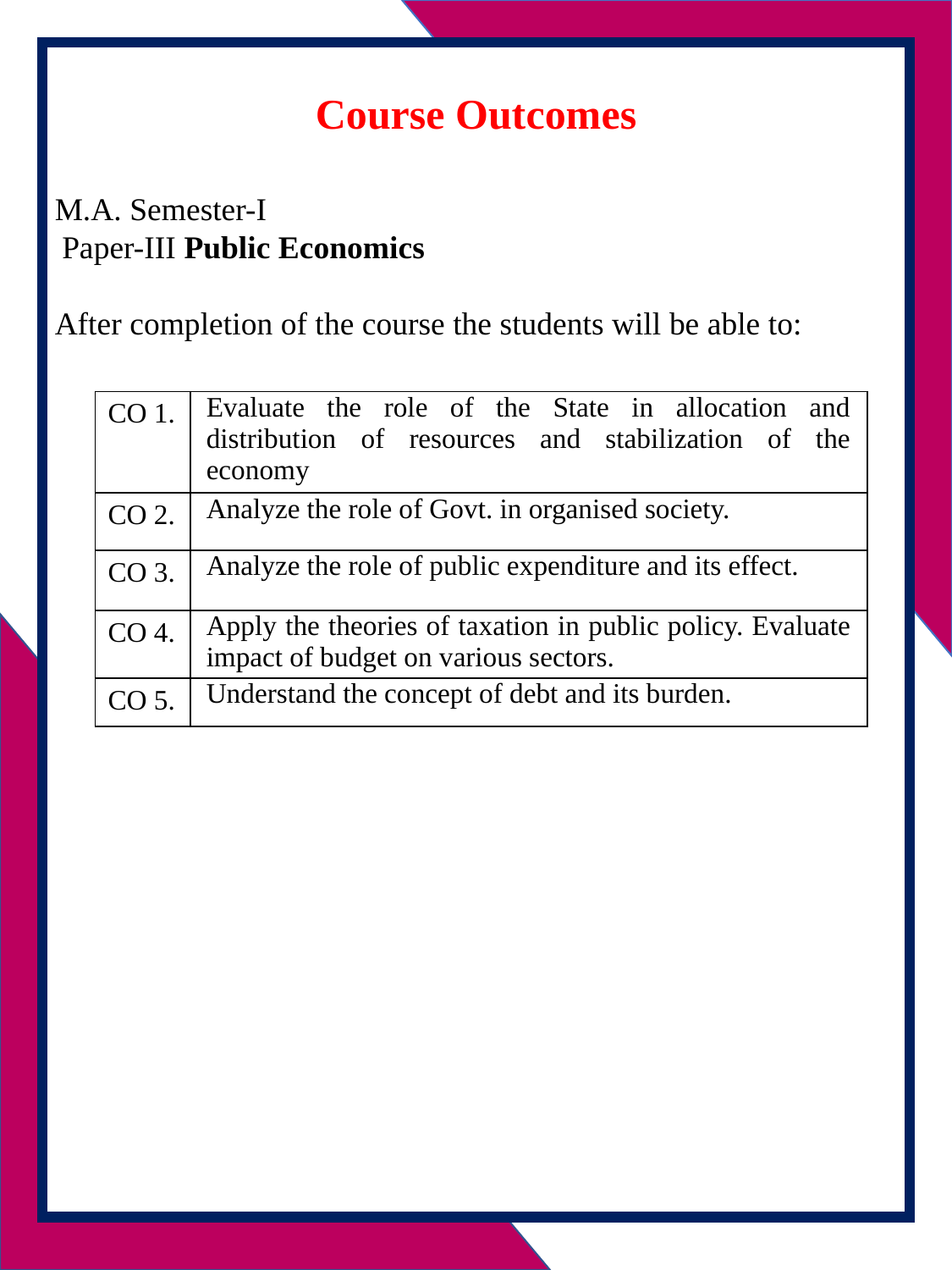

Course Outcomes

M.A. Semester-I
 Paper-III Public Economics

After completion of the course the students will be able to:

| CO 1. | Evaluate the role of the State in allocation and distribution of resources and stabilization of the economy |
| --- | --- |
| CO 2. | Analyze the role of Govt. in organised society. |
| CO 3. | Analyze the role of public expenditure and its effect. |
| CO 4. | Apply the theories of taxation in public policy. Evaluate impact of budget on various sectors. |
| CO 5. | Understand the concept of debt and its burden. |